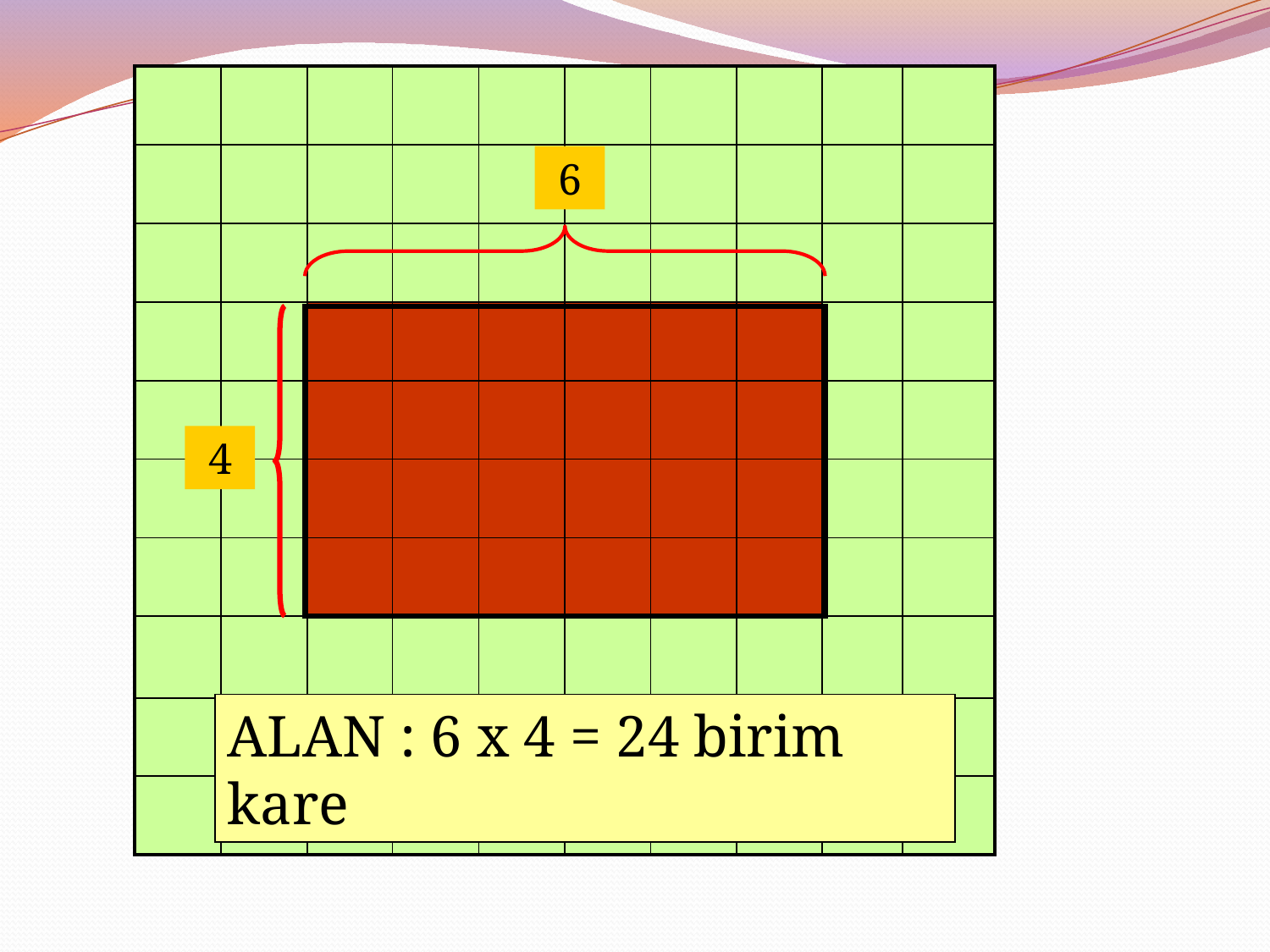

|  |  |  |  |  |  |  |  |  |  |
| --- | --- | --- | --- | --- | --- | --- | --- | --- | --- |
|  |  |  |  |  |  |  |  |  |  |
|  |  |  |  |  |  |  |  |  |  |
|  |  |  |  |  |  |  |  |  |  |
|  |  |  |  |  |  |  |  |  |  |
|  |  |  |  |  |  |  |  |  |  |
|  |  |  |  |  |  |  |  |  |  |
|  |  |  |  |  |  |  |  |  |  |
|  |  |  |  |  |  |  |  |  |  |
|  |  |  |  |  |  |  |  |  |  |
 6

 4
ALAN : 6 x 4 = 24 birim kare